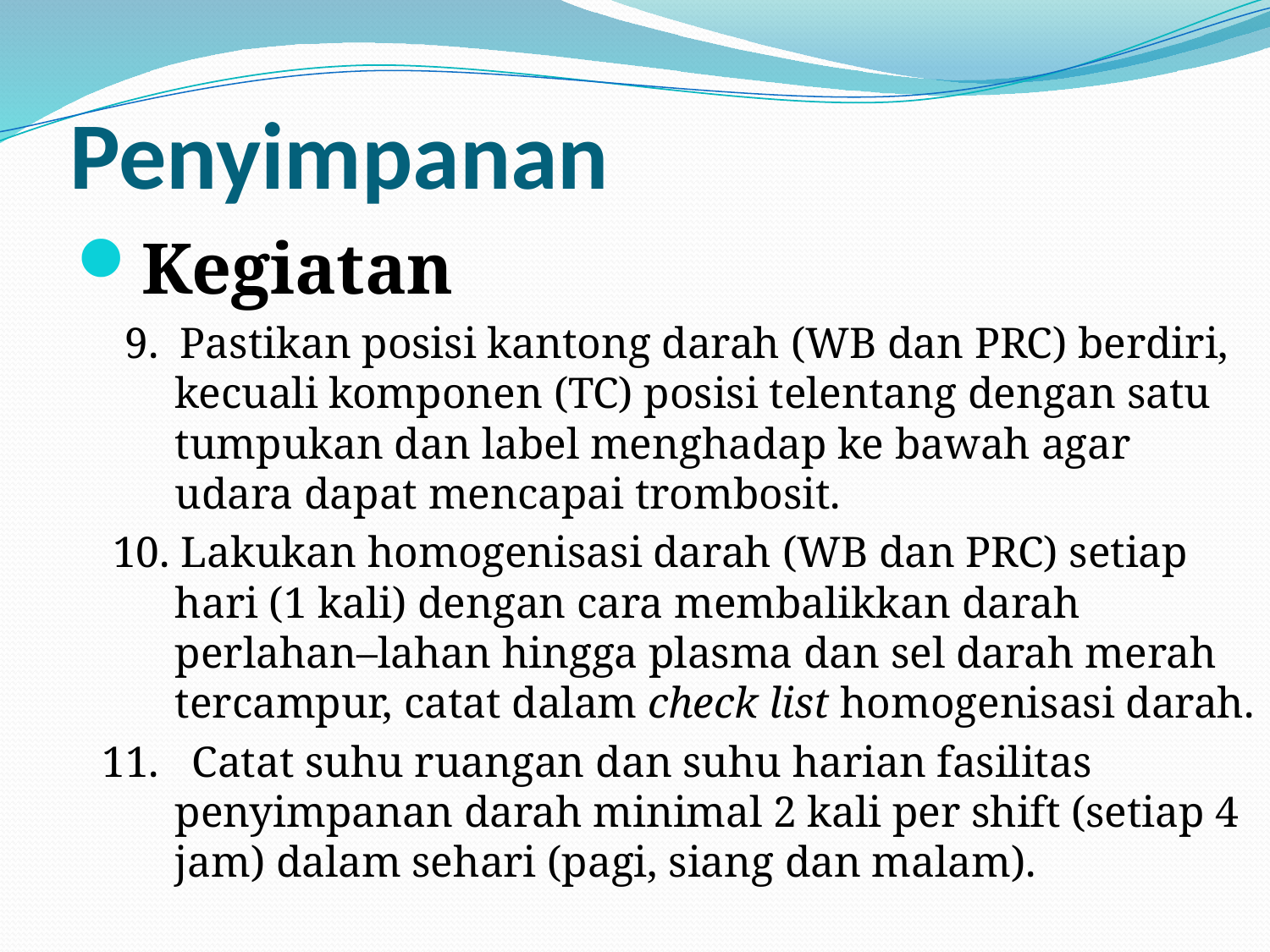

# Penyimpanan
Kegiatan
9.  Pastikan posisi kantong darah (WB dan PRC) berdiri, kecuali komponen (TC) posisi telentang dengan satu tumpukan dan label menghadap ke bawah agar udara dapat mencapai trombosit.
 10. Lakukan homogenisasi darah (WB dan PRC) setiap hari (1 kali) dengan cara membalikkan darah perlahan–lahan hingga plasma dan sel darah merah tercampur, catat dalam check list homogenisasi darah.
11.   Catat suhu ruangan dan suhu harian fasilitas penyimpanan darah minimal 2 kali per shift (setiap 4 jam) dalam sehari (pagi, siang dan malam).